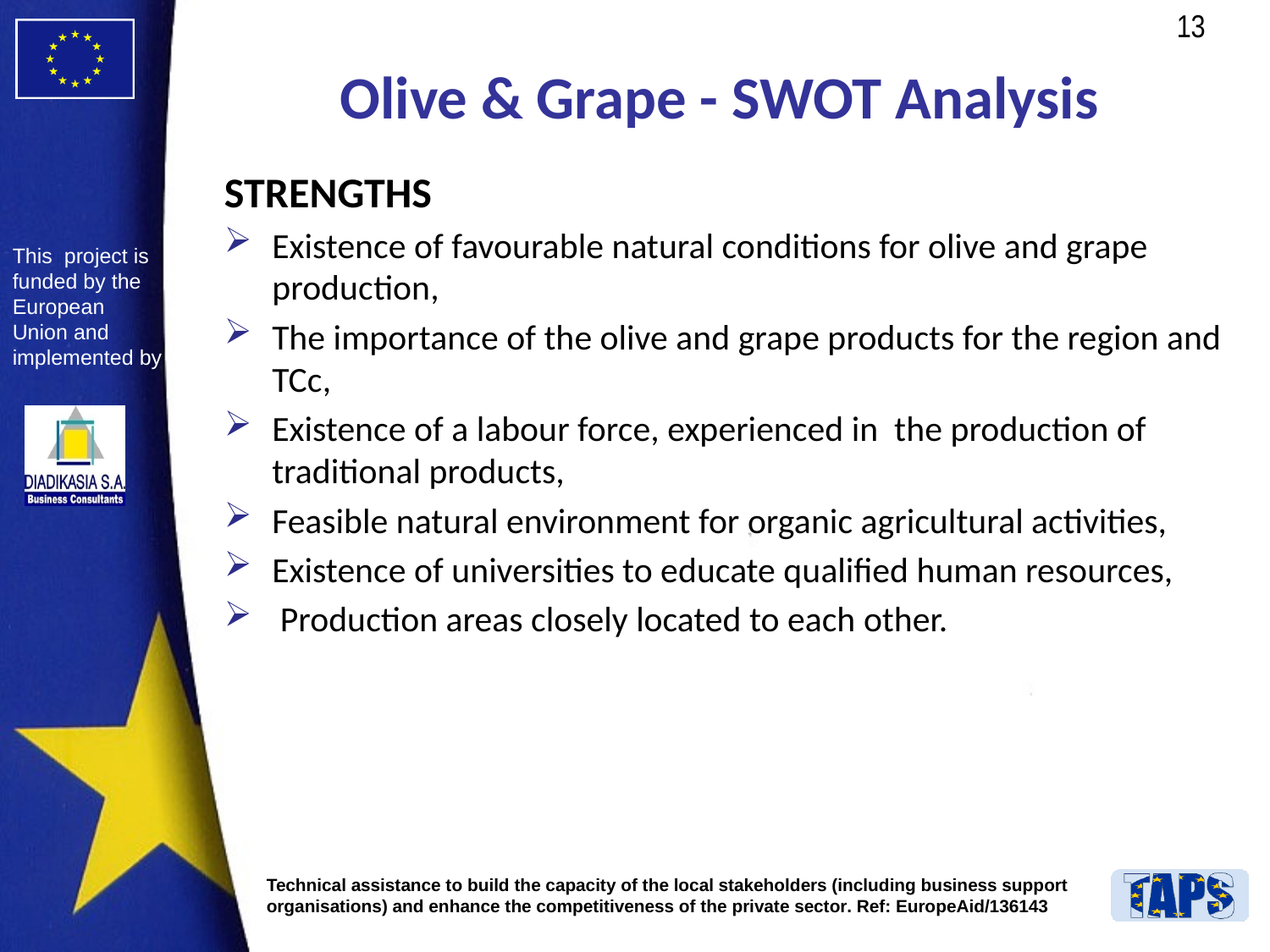

# Olive & Grape - SWOT Analysis
STRENGTHS
Existence of favourable natural conditions for olive and grape production,
The importance of the olive and grape products for the region and TCc,
Existence of a labour force, experienced in  the production of traditional products,
Feasible natural environment for organic agricultural activities,
Existence of universities to educate qualified human resources,
 Production areas closely located to each other.